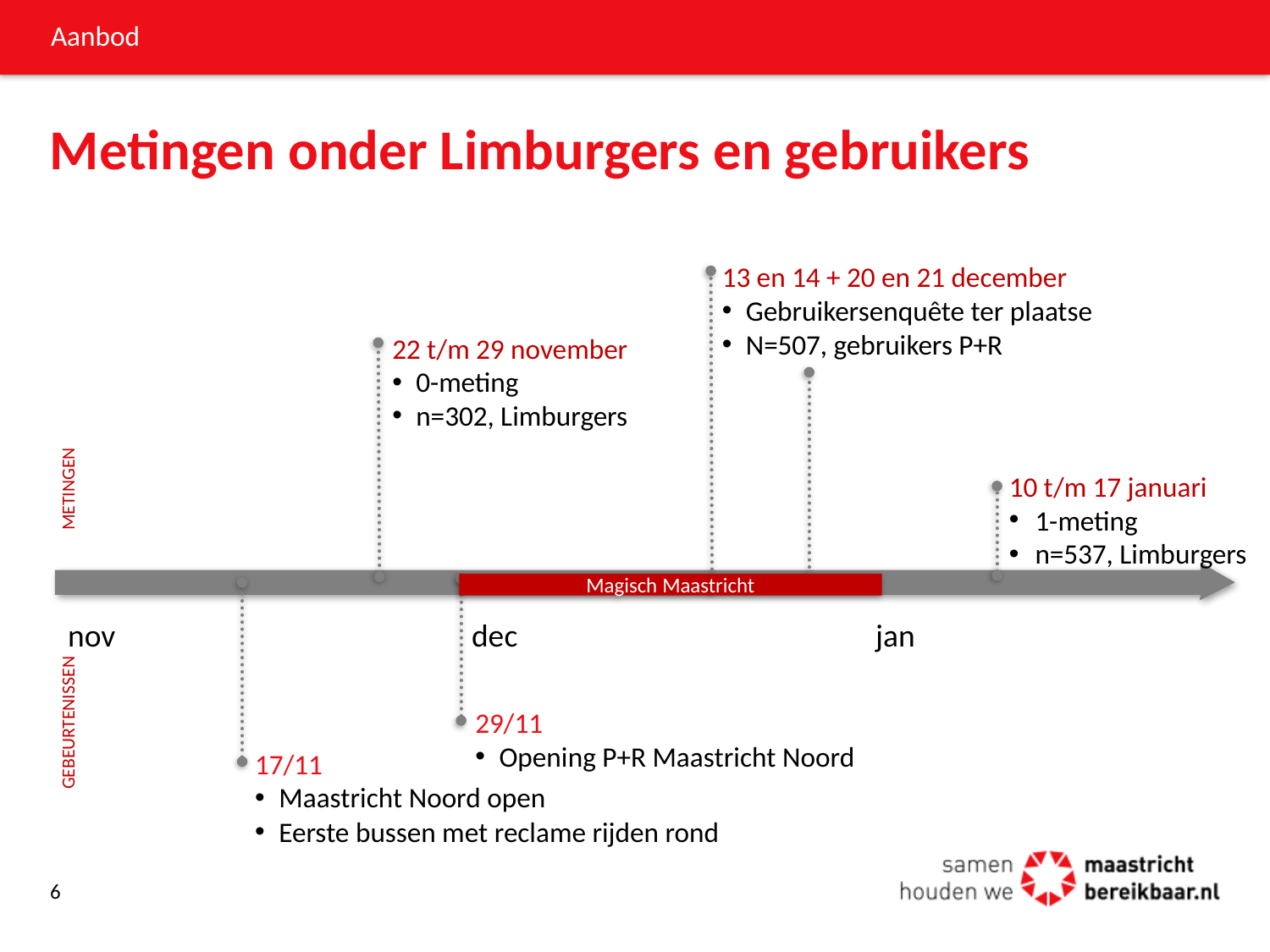

Aanbod
# Metingen onder Limburgers en gebruikers
13 en 14 + 20 en 21 december
Gebruikersenquête ter plaatse
N=507, gebruikers P+R
22 t/m 29 november
0-meting
n=302, Limburgers

10 t/m 17 januari
1-meting
n=537, Limburgers
METINGEN

Magisch Maastricht
nov
dec
jan
29/11
Opening P+R Maastricht Noord
GEBEURTENISSEN
17/11
Maastricht Noord open
Eerste bussen met reclame rijden rond
6